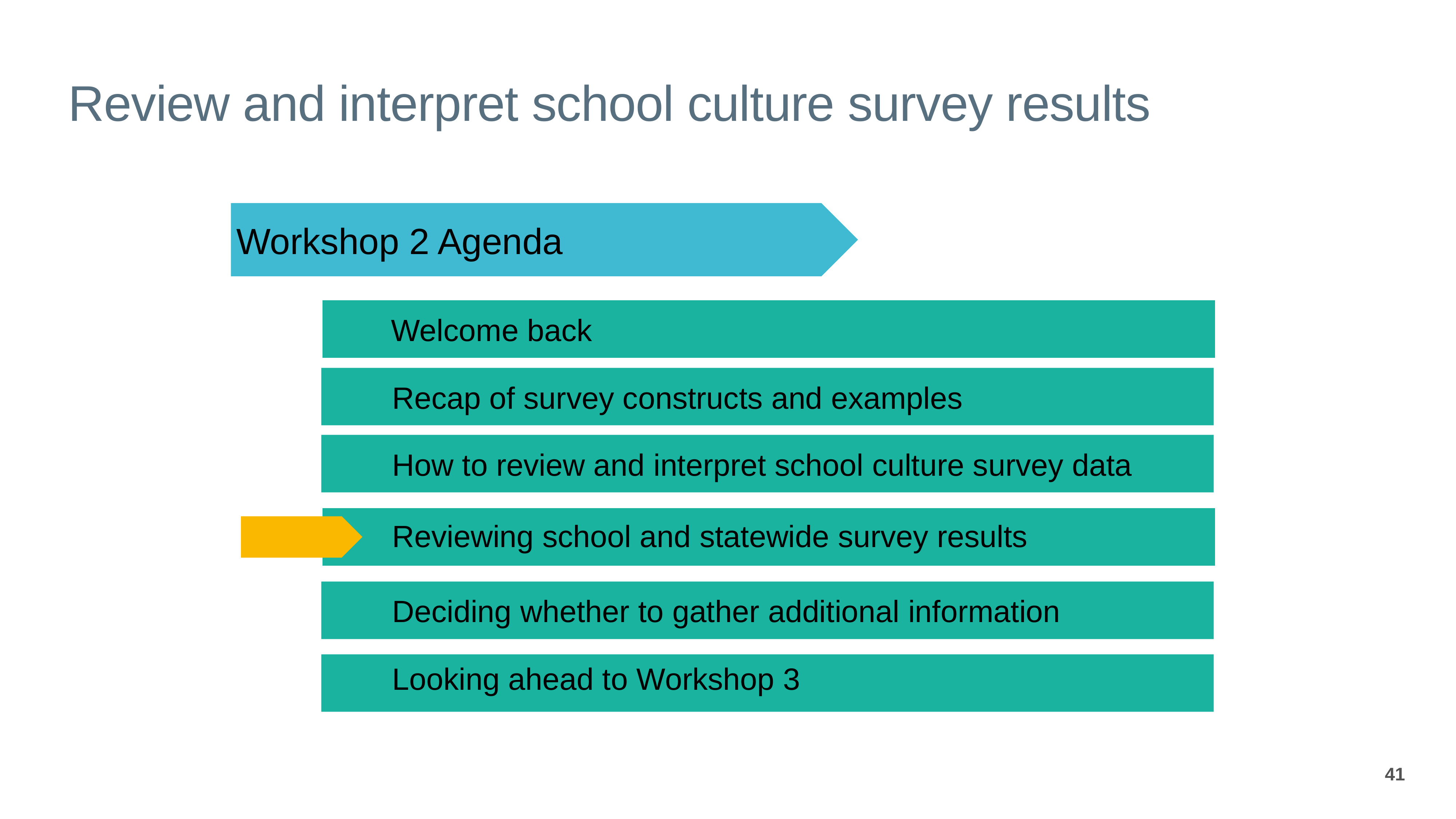

# Review and interpret school culture survey results
Workshop 2 Agenda

Welcome back

Recap of survey constructs and examples

How to review and interpret school culture survey data

Looking ahead to Workshop 3

Deciding whether to gather additional information
Reviewing school and statewide survey results
41